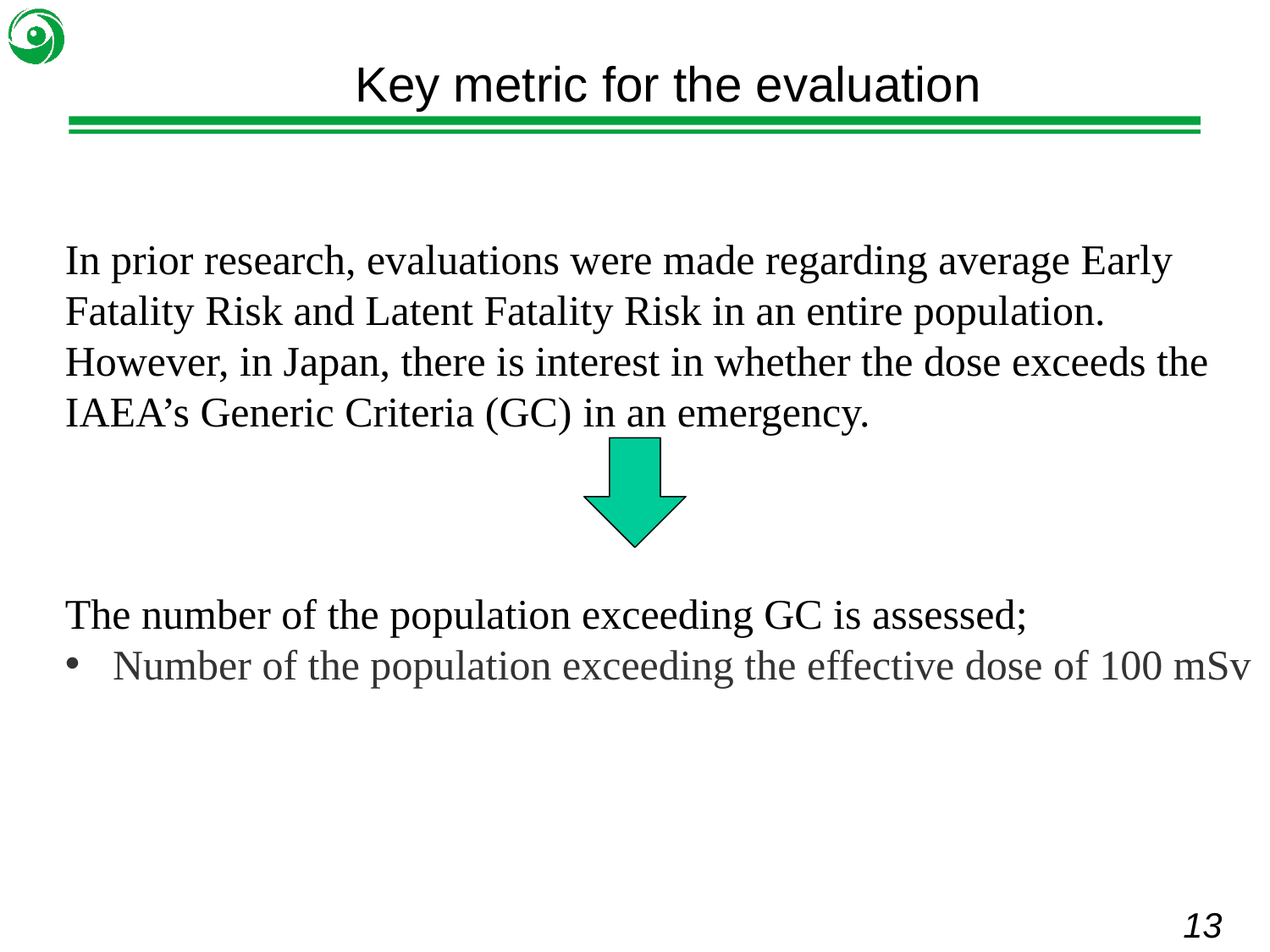

# Key metric for the evaluation
In prior research, evaluations were made regarding average Early Fatality Risk and Latent Fatality Risk in an entire population.
However, in Japan, there is interest in whether the dose exceeds the IAEA’s Generic Criteria (GC) in an emergency.

The number of the population exceeding GC is assessed;
Number of the population exceeding the effective dose of 100 mSv